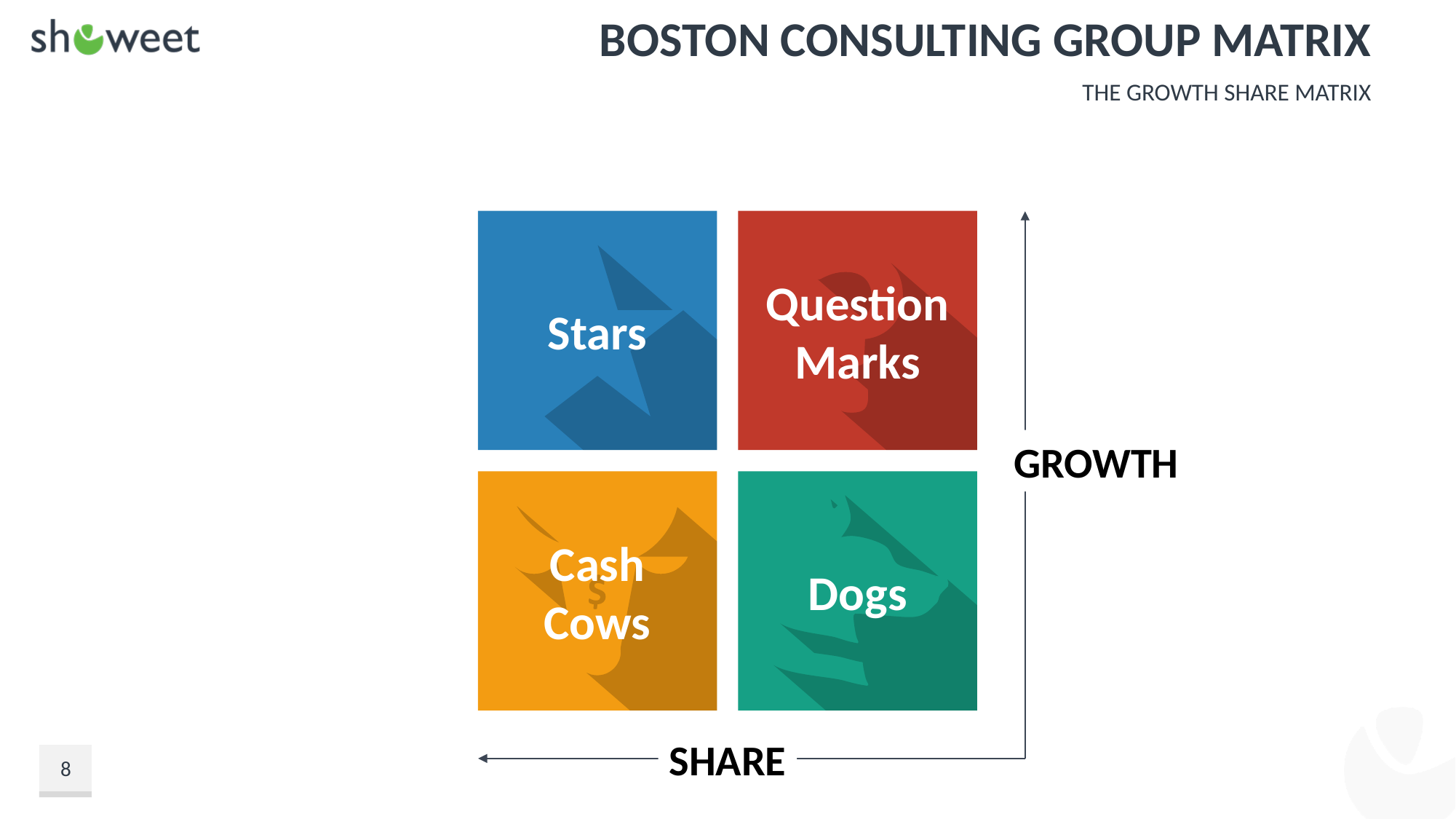

# Boston Consulting Group Matrix
The Growth Share Matrix

Question
Marks
Stars
GROWTH

Cash
Cows
Dogs
SHARE
8